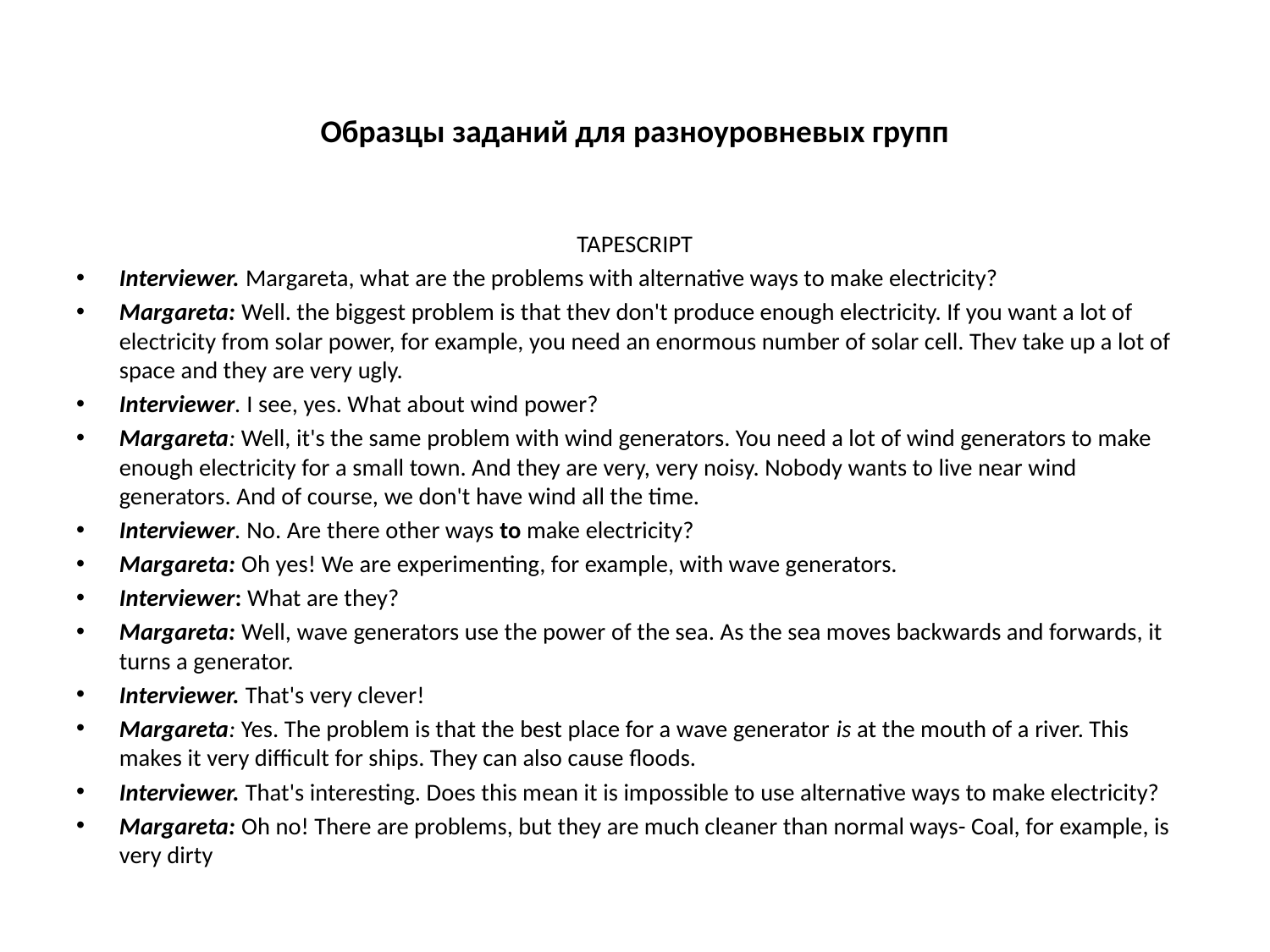

# Образцы заданий для разноуровневых групп
TAPESCRIPT
Interviewer. Margareta, what are the problems with alternative ways to make electricity?
Margareta: Well. the biggest problem is that thev don't produce enough electricity. If you want a lot of electricity from solar power, for example, you need an enormous number of solar cell. Thev take up a lot of space and they are very ugly.
Interviewer. I see, yes. What about wind power?
Margareta: Well, it's the same problem with wind generators. You need a lot of wind generators to make enough electricity for a small town. And they are very, very noisy. Nobody wants to live near wind generators. And of course, we don't have wind all the time.
Interviewer. No. Are there other ways to make electricity?
Margareta: Oh yes! We are experimenting, for example, with wave generators.
Interviewer: What are they?
Margareta: Well, wave generators use the power of the sea. As the sea moves backwards and forwards, it turns a generator.
Interviewer. That's very clever!
Margareta: Yes. The problem is that the best place for a wave generator is at the mouth of a river. This makes it very difficult for ships. They can also cause floods.
Interviewer. That's interesting. Does this mean it is impossible to use alternative ways to make electricity?
Margareta: Oh no! There are problems, but they are much cleaner than normal ways- Coal, for example, is very dirty